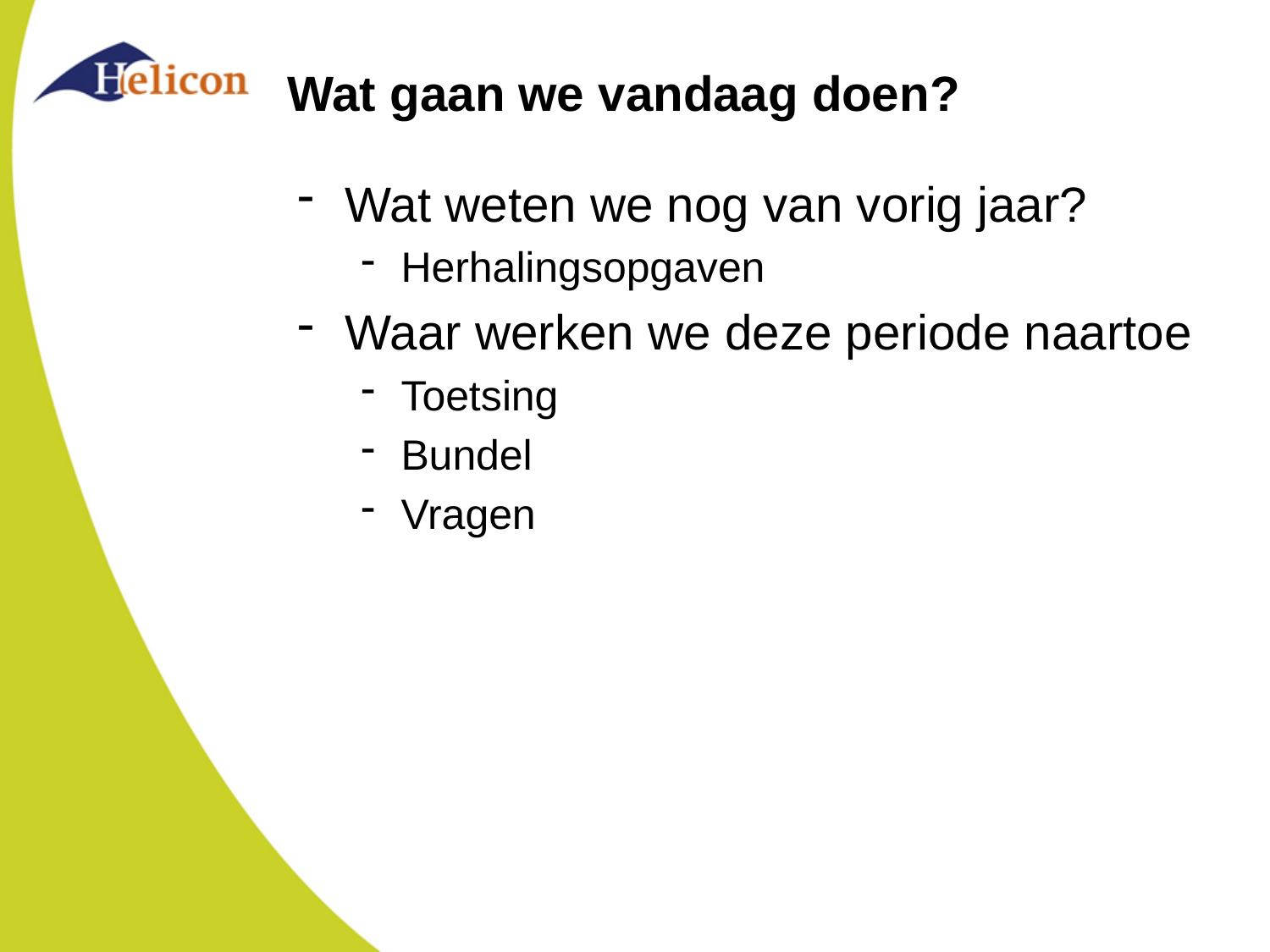

# Wat gaan we vandaag doen?
Wat weten we nog van vorig jaar?
Herhalingsopgaven
Waar werken we deze periode naartoe
Toetsing
Bundel
Vragen